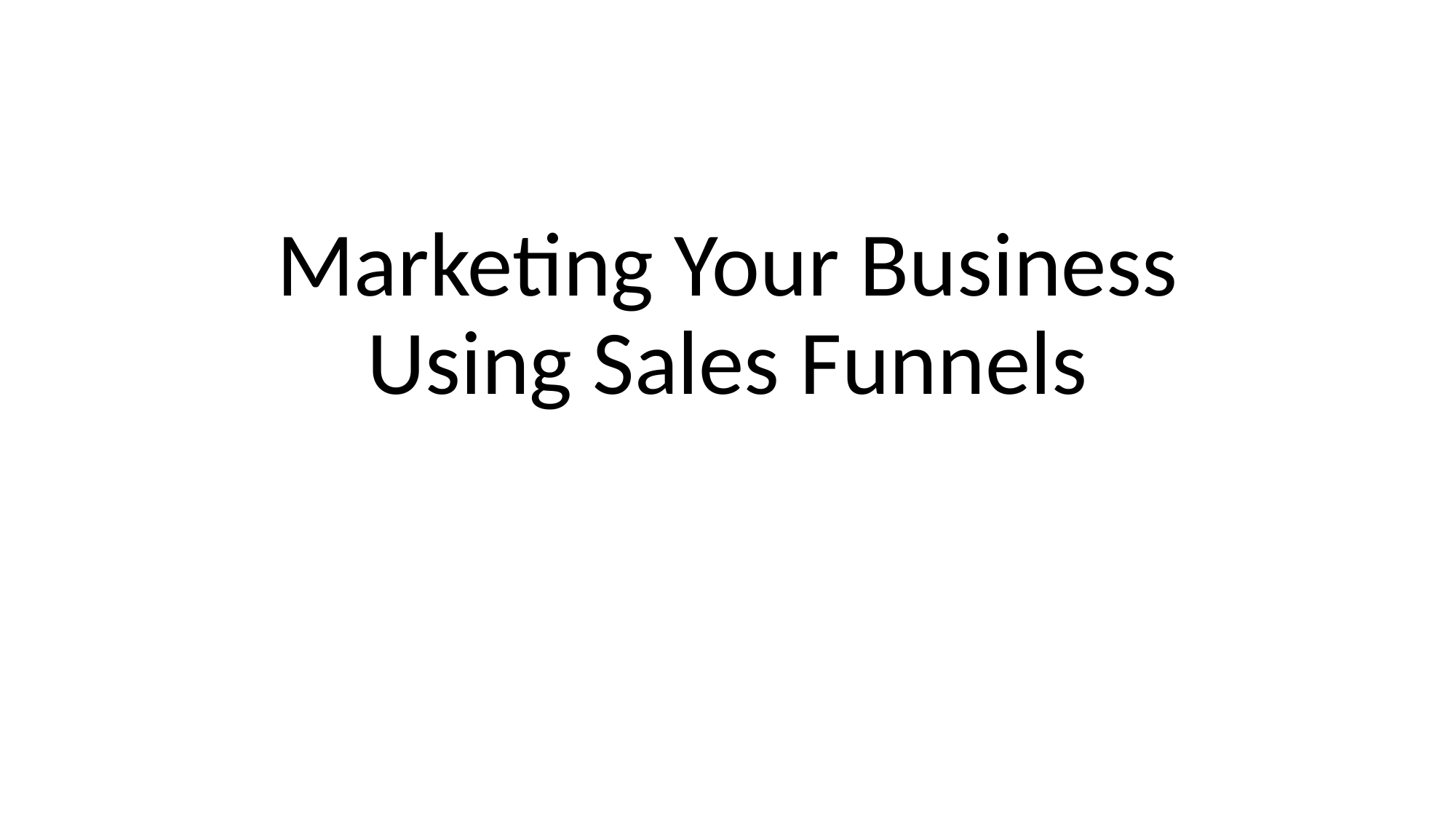

# Marketing Your Business Using Sales Funnels